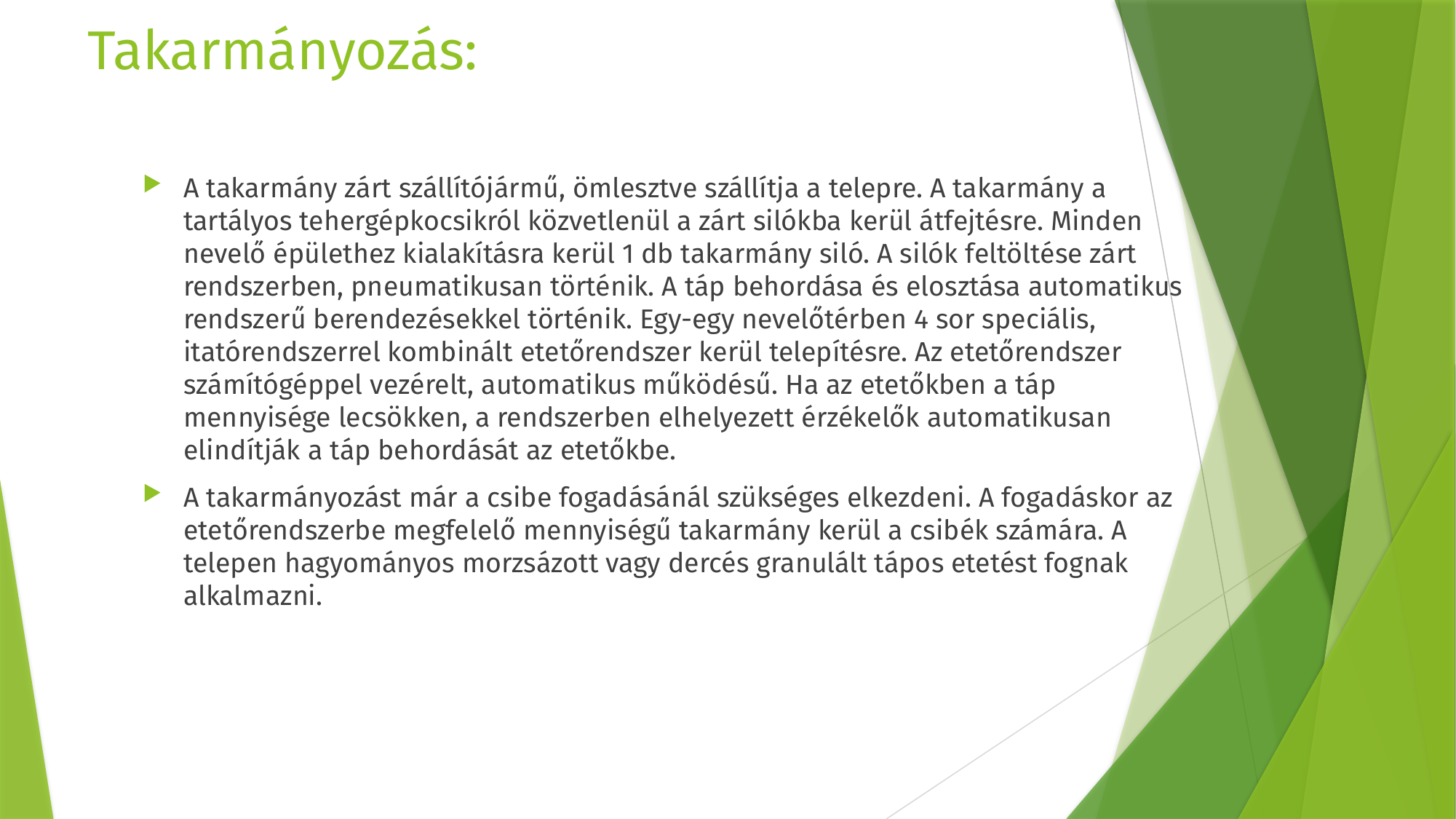

# Takarmányozás:
A takarmány zárt szállítójármű, ömlesztve szállítja a telepre. A takarmány a tartályos tehergépkocsikról közvetlenül a zárt silókba kerül átfejtésre. Minden nevelő épülethez kialakításra kerül 1 db takarmány siló. A silók feltöltése zárt rendszerben, pneumatikusan történik. A táp behordása és elosztása automatikus rendszerű berendezésekkel történik. Egy-egy nevelőtérben 4 sor speciális, itatórendszerrel kombinált etetőrendszer kerül telepítésre. Az etetőrendszer számítógéppel vezérelt, automatikus működésű. Ha az etetőkben a táp mennyisége lecsökken, a rendszerben elhelyezett érzékelők automatikusan elindítják a táp behordását az etetőkbe.
A takarmányozást már a csibe fogadásánál szükséges elkezdeni. A fogadáskor az etetőrendszerbe megfelelő mennyiségű takarmány kerül a csibék számára. A telepen hagyományos morzsázott vagy dercés granulált tápos etetést fognak alkalmazni.